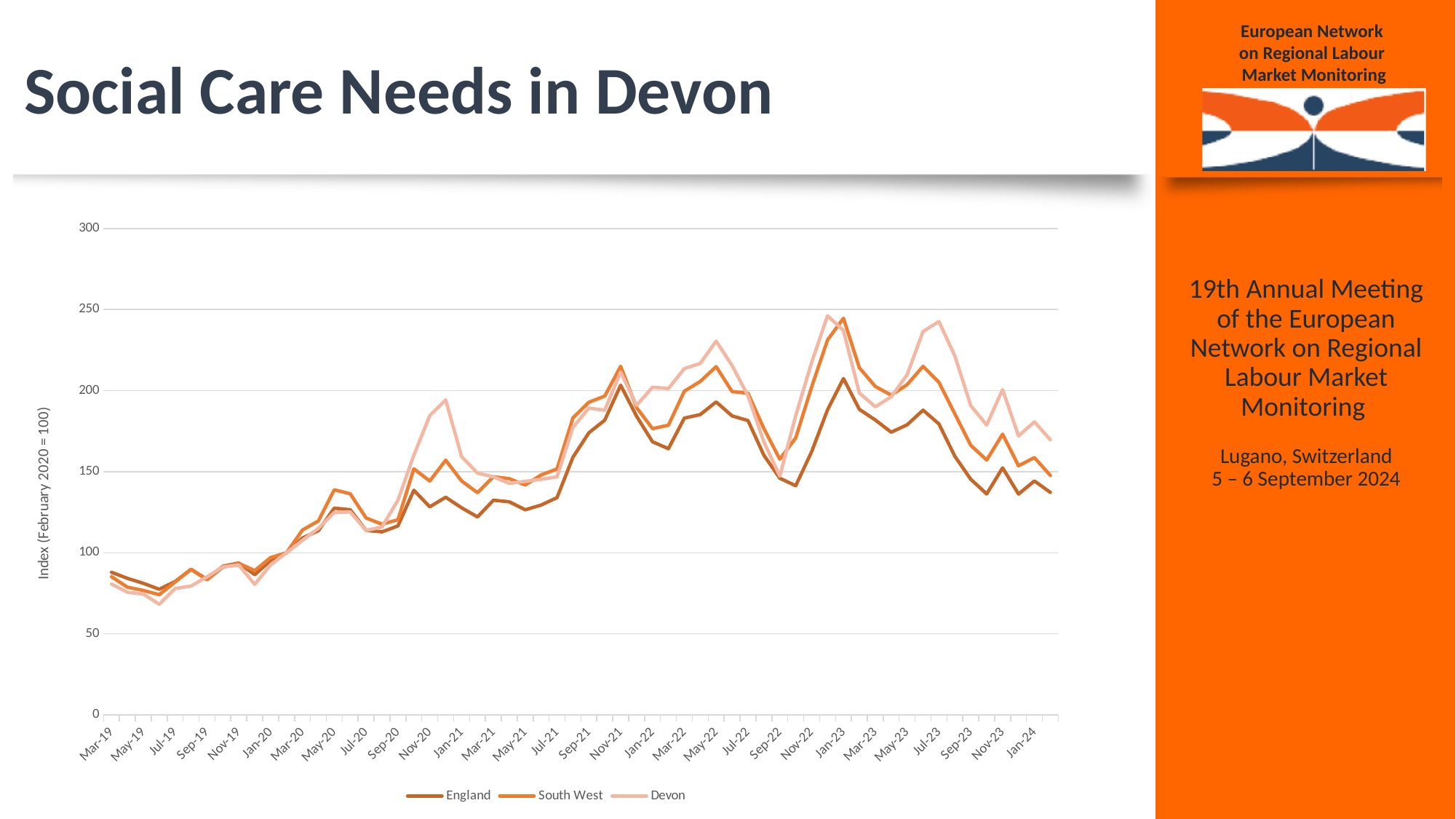

# Social Care Needs in Devon

### Chart

| Category | England | South West | Devon |
|---|---|---|---|
| 43525 | 87.97629928456617 | 85.2153110047847 | 80.72033898305084 |
| 43556 | 84.22578713479781 | 78.77990430622009 | 75.63559322033898 |
| 43586 | 81.15604021557566 | 76.74641148325358 | 74.57627118644068 |
| 43617 | 77.4969271013899 | 74.16267942583733 | 68.22033898305084 |
| 43647 | 82.2938006240348 | 81.98564593301435 | 77.96610169491525 |
| 43678 | 89.7948249235715 | 89.76076555023923 | 79.44915254237289 |
| 43709 | 83.58284219483753 | 83.30143540669856 | 85.16949152542372 |
| 43739 | 91.71420467080588 | 91.10047846889952 | 91.3135593220339 |
| 43770 | 93.69031485391913 | 93.4688995215311 | 92.37288135593221 |
| 43800 | 86.4634876611302 | 88.99521531100478 | 80.50847457627118 |
| 43831 | 95.19367140470862 | 97.03349282296651 | 92.58474576271186 |
| 43862 | 100.0 | 100.0 | 100.0 |
| 43891 | 109.09893157679096 | 113.99521531100478 | 107.62711864406779 |
| 43922 | 113.56802924769138 | 119.5933014354067 | 115.04237288135593 |
| 43952 | 127.54262661918119 | 138.85167464114832 | 124.78813559322033 |
| 43983 | 126.52778215512623 | 136.41148325358853 | 125.21186440677967 |
| 44013 | 113.77919253679597 | 121.43540669856459 | 113.77118644067797 |
| 44044 | 112.88411232626304 | 117.60765550239233 | 115.88983050847457 |
| 44075 | 116.5589838948596 | 120.33492822966507 | 132.41525423728814 |
| 44105 | 138.57669639761733 | 151.77033492822966 | 160.16949152542372 |
| 44136 | 128.35261117589587 | 144.2583732057416 | 184.53389830508476 |
| 44166 | 134.249424816414 | 157.10526315789474 | 194.27966101694915 |
| 44197 | 127.74748652652148 | 144.3062200956938 | 159.32203389830508 |
| 44228 | 122.08704970216522 | 137.05741626794259 | 149.15254237288136 |
| 44256 | 132.4151407229979 | 146.88995215311004 | 146.82203389830508 |
| 44287 | 131.45072331305744 | 145.69377990430624 | 142.79661016949152 |
| 44317 | 126.48365848277601 | 141.79425837320574 | 144.0677966101695 |
| 44348 | 129.45255129376912 | 148.01435406698565 | 145.33898305084745 |
| 44378 | 134.00989630936996 | 151.69856459330146 | 146.82203389830508 |
| 44409 | 158.91140596930254 | 183.1578947368421 | 177.33050847457628 |
| 44440 | 173.9985502221942 | 192.8468899521531 | 189.1949152542373 |
| 44470 | 181.82104699171106 | 196.62679425837322 | 187.9237288135593 |
| 44501 | 203.34709571685207 | 214.97607655502392 | 211.44067796610167 |
| 44531 | 184.17851177156544 | 189.52153110047846 | 190.88983050847457 |
| 44562 | 168.45157426959562 | 176.55502392344496 | 202.11864406779662 |
| 44593 | 164.19048819691764 | 178.66028708133973 | 201.27118644067798 |
| 44621 | 183.05966150839924 | 199.64114832535884 | 213.55932203389833 |
| 44652 | 185.21856976267767 | 205.64593301435409 | 216.73728813559322 |
| 44682 | 193.02215638690157 | 214.78468899521533 | 230.5084745762712 |
| 44713 | 184.40543351508083 | 199.4019138755981 | 215.46610169491527 |
| 44743 | 181.54054650319898 | 198.39712918660285 | 196.82203389830508 |
| 44774 | 160.15632386775505 | 176.60287081339715 | 168.4322033898305 |
| 44805 | 145.957956443632 | 157.70334928229664 | 147.24576271186442 |
| 44835 | 141.35963944656308 | 170.86124401913875 | 184.53389830508476 |
| 44866 | 162.3278388855621 | 202.22488038277513 | 217.37288135593224 |
| 44896 | 188.23473793690314 | 231.24401913875596 | 246.1864406779661 |
| 44927 | 207.4505972454222 | 244.61722488038276 | 237.07627118644066 |
| 44958 | 188.4269910807148 | 214.06698564593302 | 198.51694915254237 |
| 44986 | 181.89983926376502 | 202.55980861244018 | 190.04237288135593 |
| 45017 | 174.35784298276025 | 197.20095693779905 | 196.18644067796612 |
| 45047 | 178.91518799836112 | 203.66028708133973 | 209.74576271186442 |
| 45078 | 187.95423744839107 | 214.97607655502392 | 236.44067796610167 |
| 45108 | 179.4604305209745 | 205.11961722488036 | 242.58474576271186 |
| 45139 | 159.51022723691258 | 185.64593301435406 | 221.39830508474577 |
| 45170 | 145.29610135837876 | 166.24401913875596 | 190.67796610169492 |
| 45200 | 136.30747896246336 | 157.20095693779905 | 178.81355932203388 |
| 45231 | 152.37795077058843 | 173.13397129186603 | 200.63559322033896 |
| 45261 | 136.20347316335213 | 153.63636363636363 | 172.03389830508476 |
| 45292 | 144.29071196697026 | 158.68421052631578 | 180.72033898305085 |
| 45323 | 137.25613791799302 | 147.7511961722488 | 169.70338983050848 |